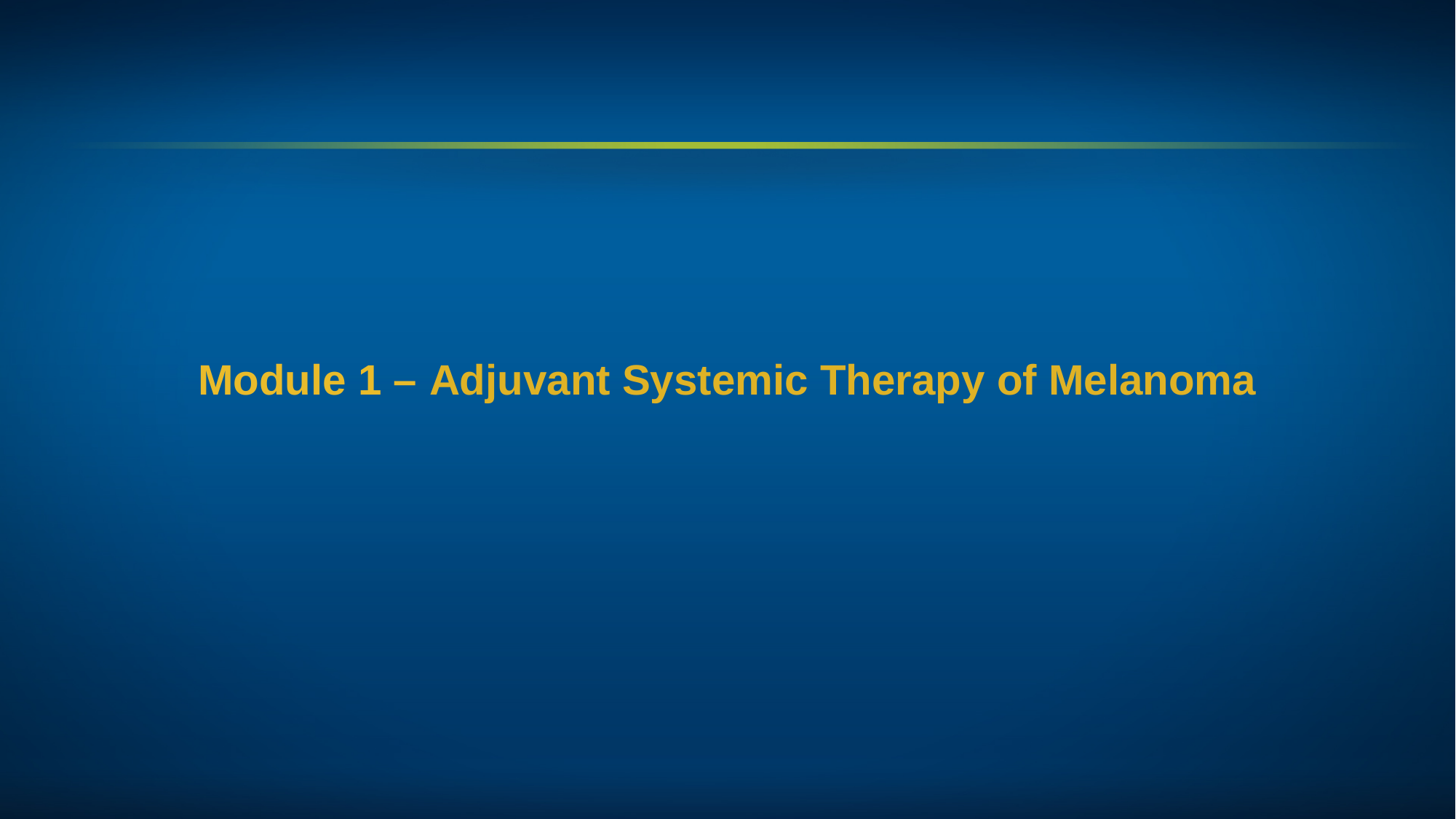

# Module 1 – Adjuvant Systemic Therapy of Melanoma